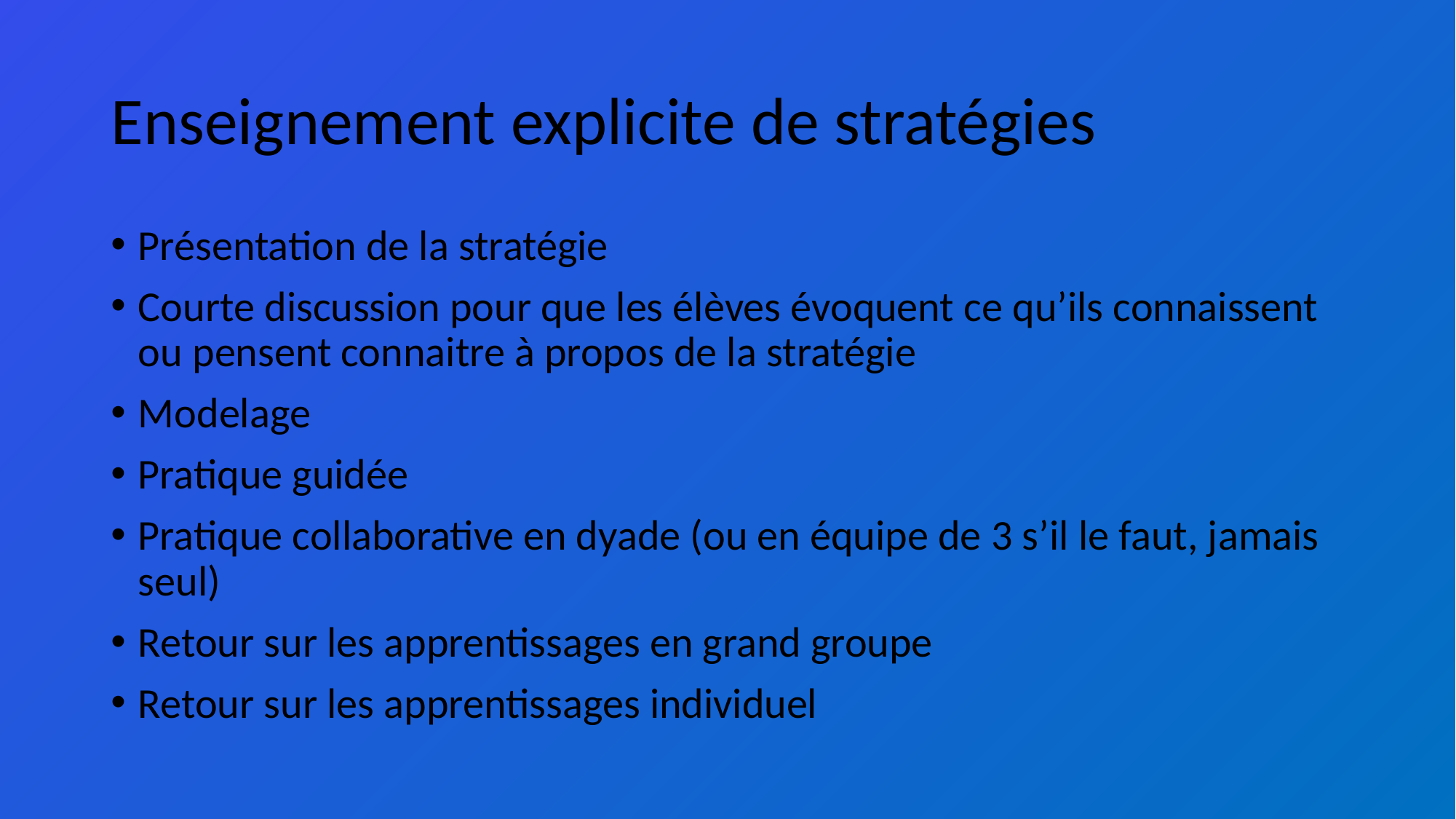

# Enseignement explicite de stratégies
Présentation de la stratégie
Courte discussion pour que les élèves évoquent ce qu’ils connaissent ou pensent connaitre à propos de la stratégie
Modelage
Pratique guidée
Pratique collaborative en dyade (ou en équipe de 3 s’il le faut, jamais seul)
Retour sur les apprentissages en grand groupe
Retour sur les apprentissages individuel